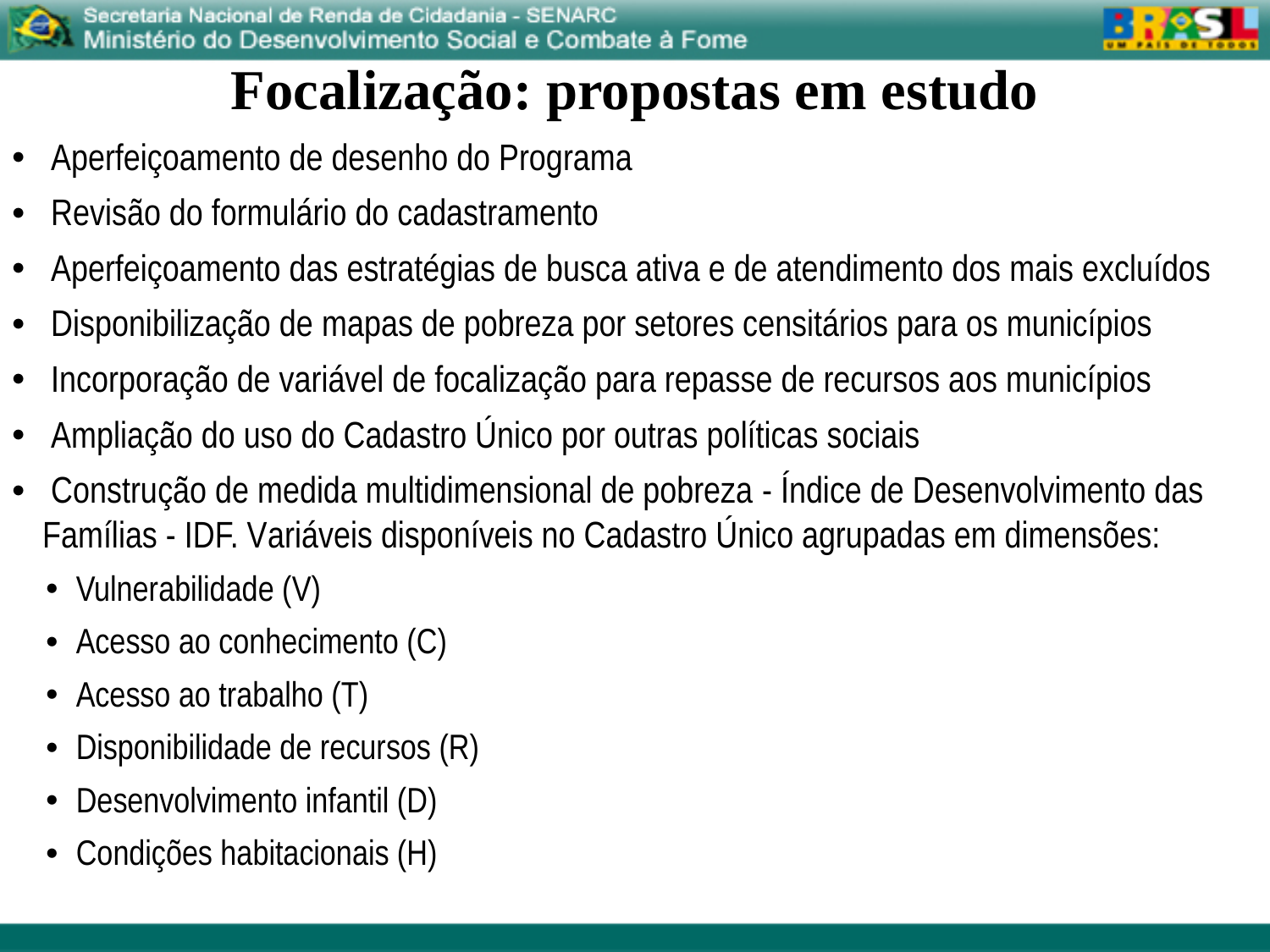

Focalização: propostas em estudo

 Aperfeiçoamento de desenho do Programa
 Revisão do formulário do cadastramento
 Aperfeiçoamento das estratégias de busca ativa e de atendimento dos mais excluídos
 Disponibilização de mapas de pobreza por setores censitários para os municípios
 Incorporação de variável de focalização para repasse de recursos aos municípios
 Ampliação do uso do Cadastro Único por outras políticas sociais
 Construção de medida multidimensional de pobreza - Índice de Desenvolvimento das Famílias - IDF. Variáveis disponíveis no Cadastro Único agrupadas em dimensões:
Vulnerabilidade (V)
Acesso ao conhecimento (C)
Acesso ao trabalho (T)
Disponibilidade de recursos (R)
Desenvolvimento infantil (D)
Condições habitacionais (H)